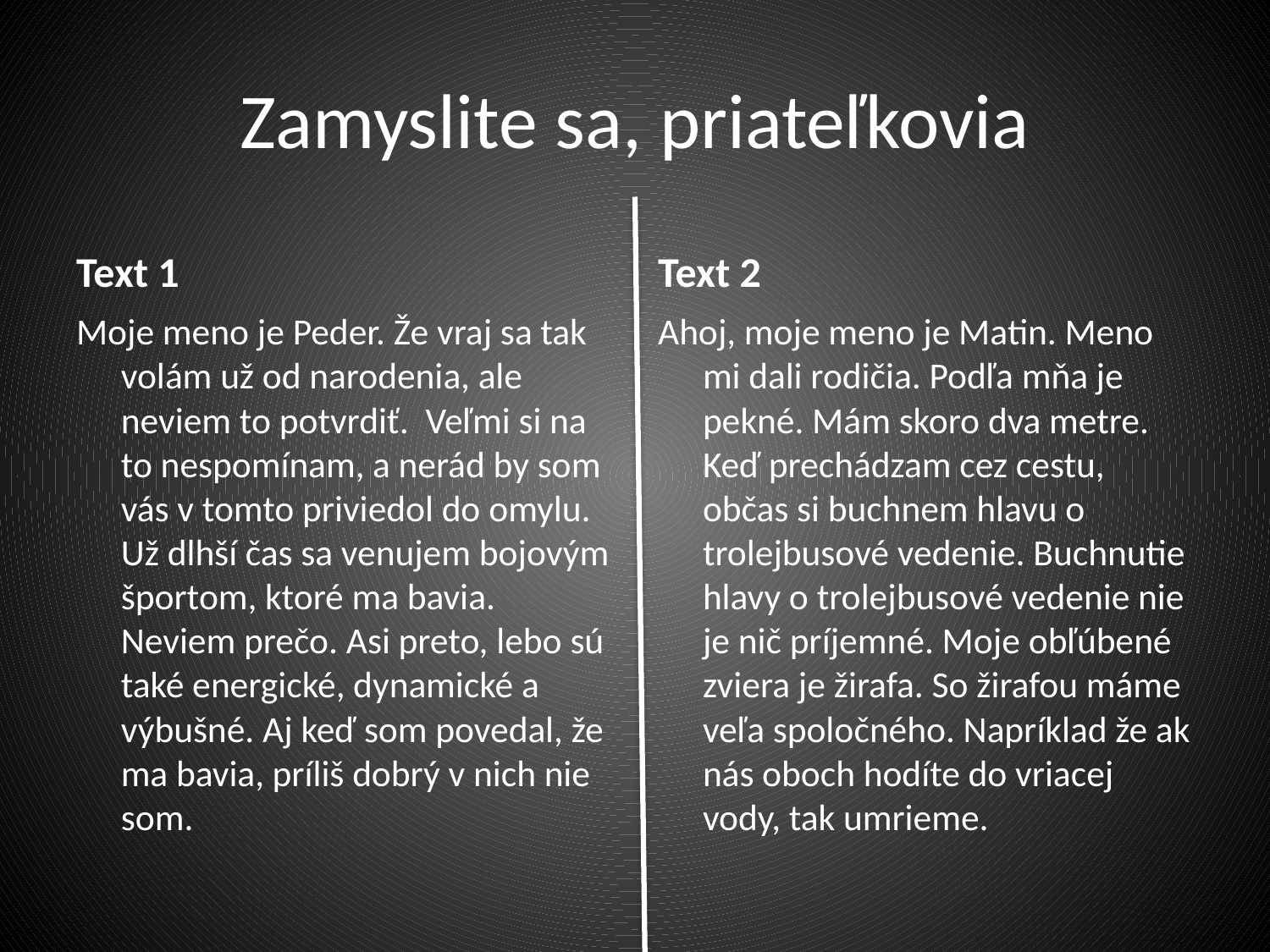

# Zamyslite sa, priateľkovia
Text 1
Text 2
Ahoj, moje meno je Matin. Meno mi dali rodičia. Podľa mňa je pekné. Mám skoro dva metre. Keď prechádzam cez cestu, občas si buchnem hlavu o trolejbusové vedenie. Buchnutie  hlavy o trolejbusové vedenie nie je nič príjemné. Moje obľúbené zviera je žirafa. So žirafou máme veľa spoločného. Napríklad že ak nás oboch hodíte do vriacej vody, tak umrieme.

Moje meno je Peder. Že vraj sa tak volám už od narodenia, ale neviem to potvrdiť.  Veľmi si na to nespomínam, a nerád by som vás v tomto priviedol do omylu. Už dlhší čas sa venujem bojovým športom, ktoré ma bavia. Neviem prečo. Asi preto, lebo sú také energické, dynamické a výbušné. Aj keď som povedal, že ma bavia, príliš dobrý v nich nie som.